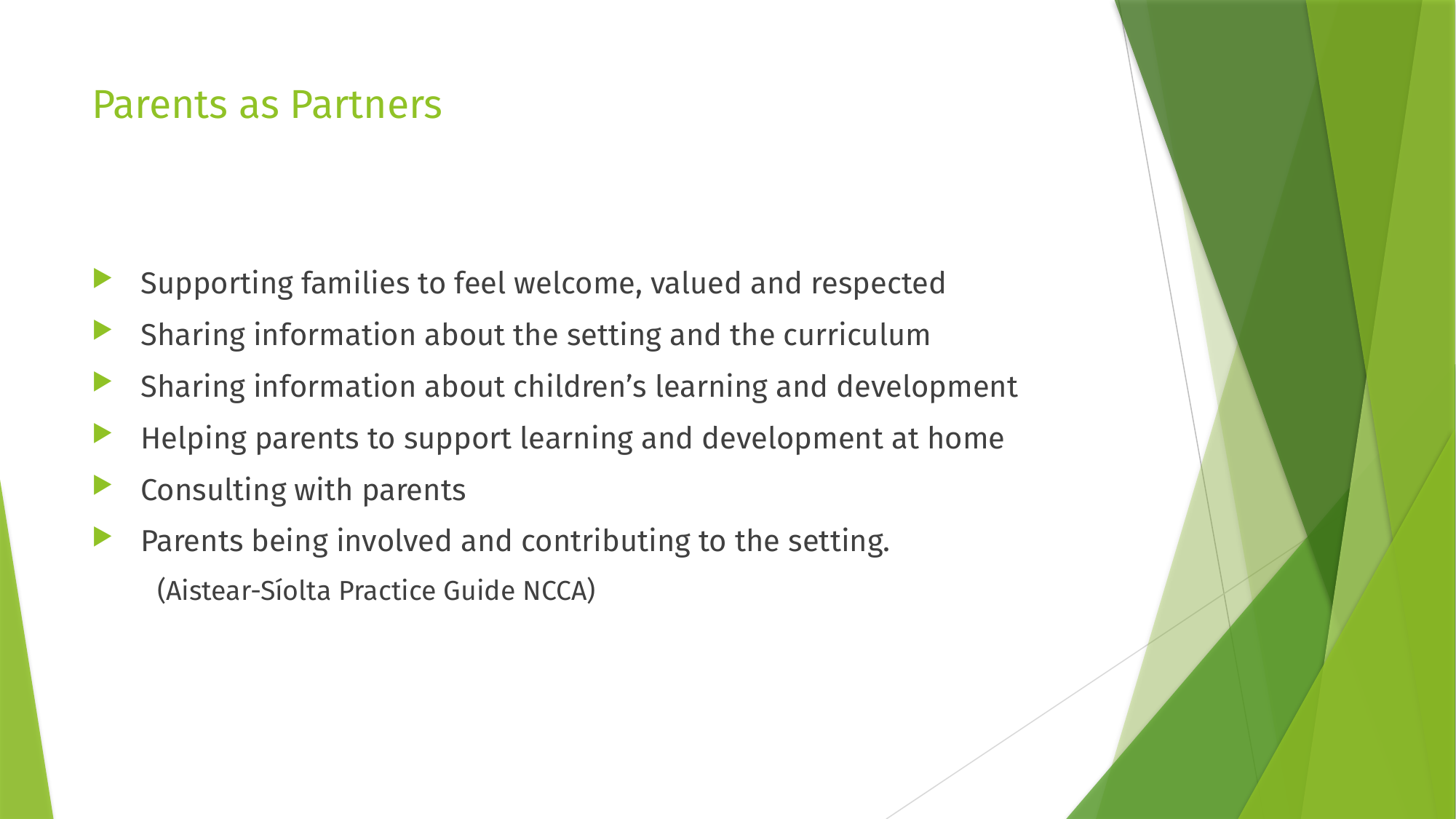

# Parents as Partners
 Supporting families to feel welcome, valued and respected
 Sharing information about the setting and the curriculum
 Sharing information about children’s learning and development
 Helping parents to support learning and development at home
 Consulting with parents
 Parents being involved and contributing to the setting.
         (Aistear-Síolta Practice Guide NCCA)